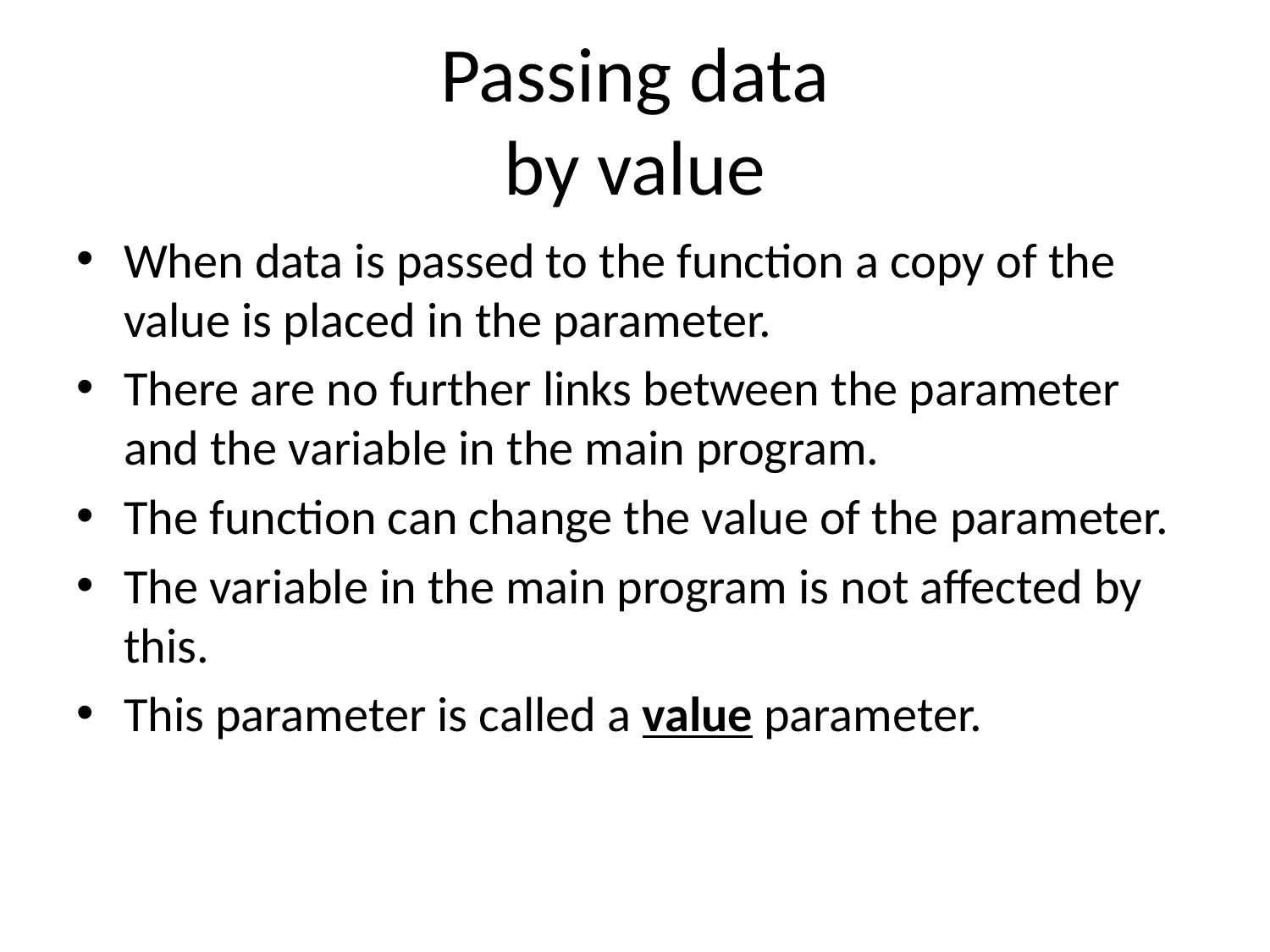

# Passing data by value
When data is passed to the function a copy of the value is placed in the parameter.
There are no further links between the parameter and the variable in the main program.
The function can change the value of the parameter.
The variable in the main program is not affected by this.
This parameter is called a value parameter.